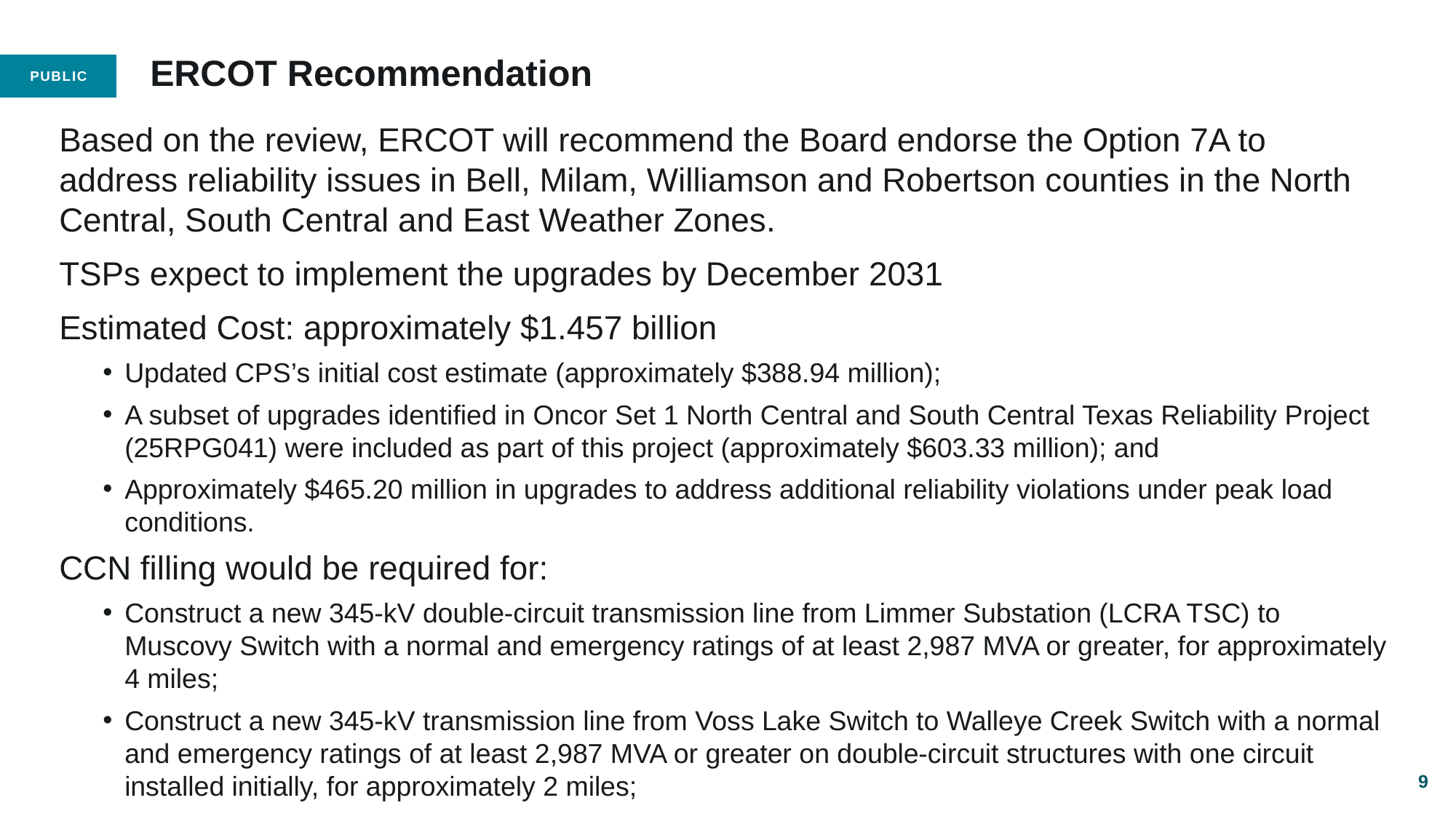

# ERCOT Recommendation
Based on the review, ERCOT will recommend the Board endorse the Option 7A to address reliability issues in Bell, Milam, Williamson and Robertson counties in the North Central, South Central and East Weather Zones.
TSPs expect to implement the upgrades by December 2031
Estimated Cost: approximately $1.457 billion
Updated CPS’s initial cost estimate (approximately $388.94 million);
A subset of upgrades identified in Oncor Set 1 North Central and South Central Texas Reliability Project (25RPG041) were included as part of this project (approximately $603.33 million); and
Approximately $465.20 million in upgrades to address additional reliability violations under peak load conditions.
CCN filling would be required for:
Construct a new 345-kV double-circuit transmission line from Limmer Substation (LCRA TSC) to Muscovy Switch with a normal and emergency ratings of at least 2,987 MVA or greater, for approximately 4 miles;
Construct a new 345-kV transmission line from Voss Lake Switch to Walleye Creek Switch with a normal and emergency ratings of at least 2,987 MVA or greater on double-circuit structures with one circuit installed initially, for approximately 2 miles;

9